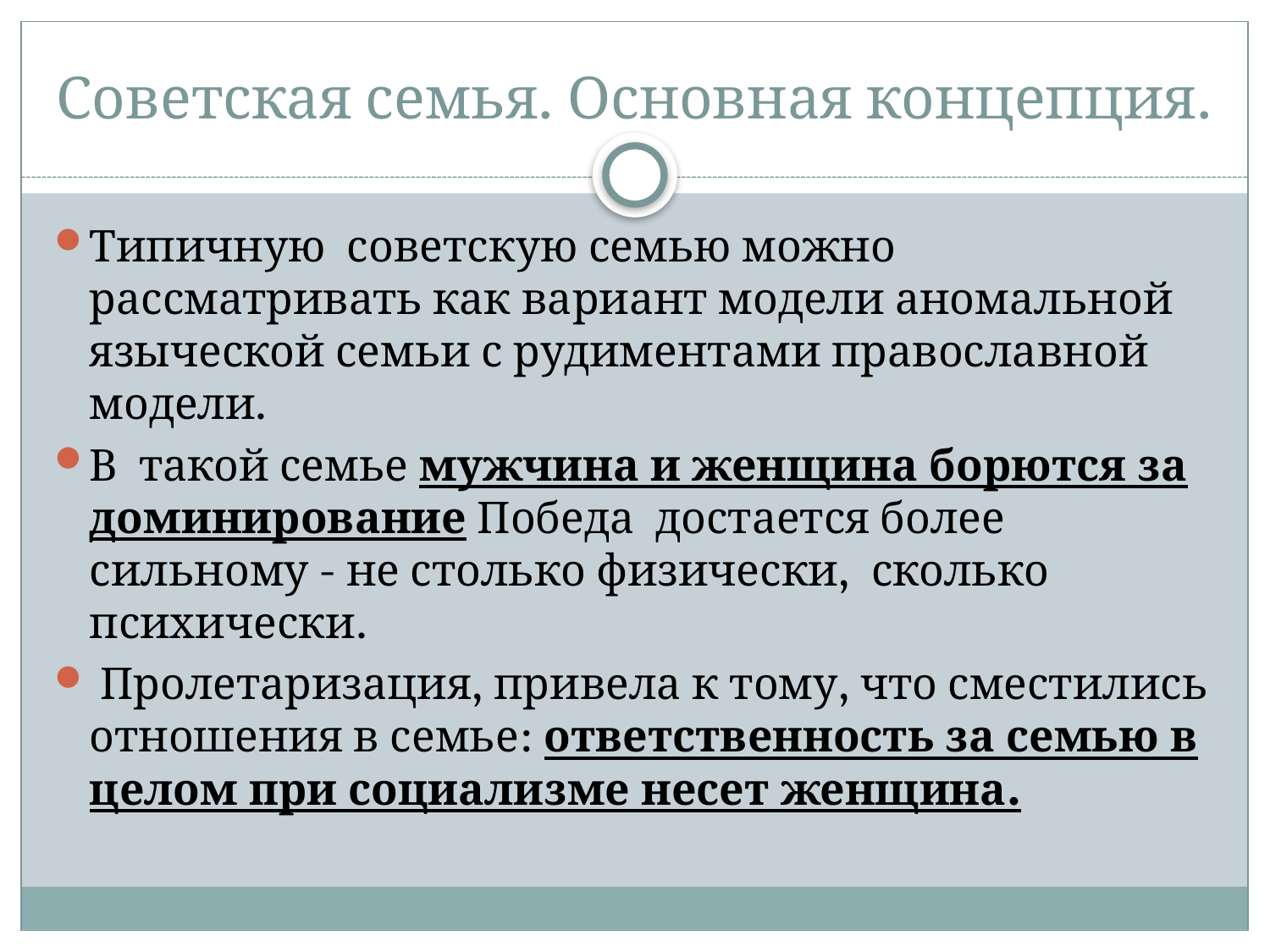

# Советская семья. Основная концепция.
Типичную  советскую семью можно рассматривать как вариант модели аномальной языческой семьи с рудиментами православной модели.
В  такой семье мужчина и женщина борются за доминирование Победа  достается более сильному - не столько физически,  сколько психически.
 Пролетаризация, привела к тому, что сместились отношения в семье: ответственность за семью в целом при социализме несет женщина.